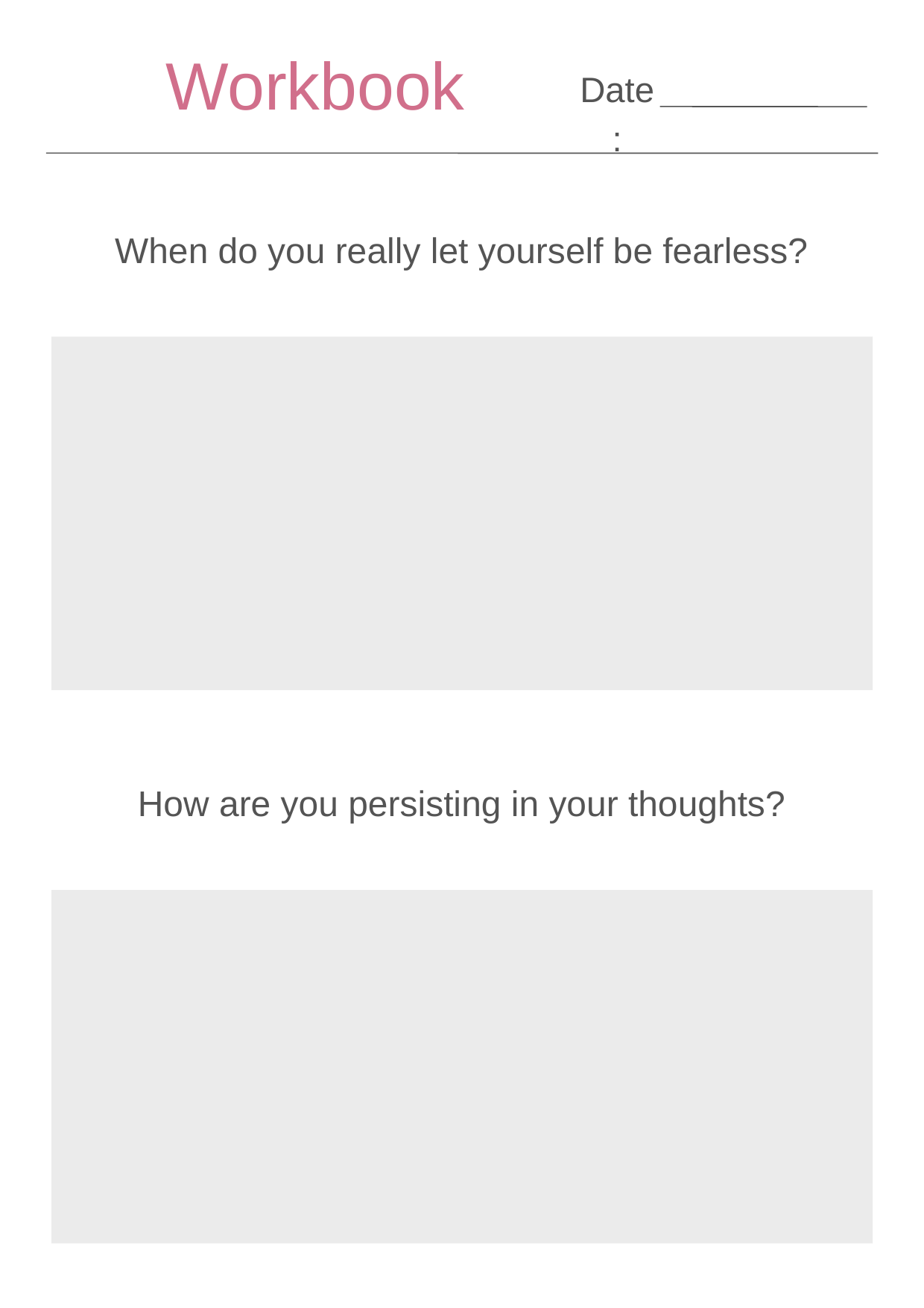

Workbook
Date:

When do you really let yourself be fearless?

How are you persisting in your thoughts?